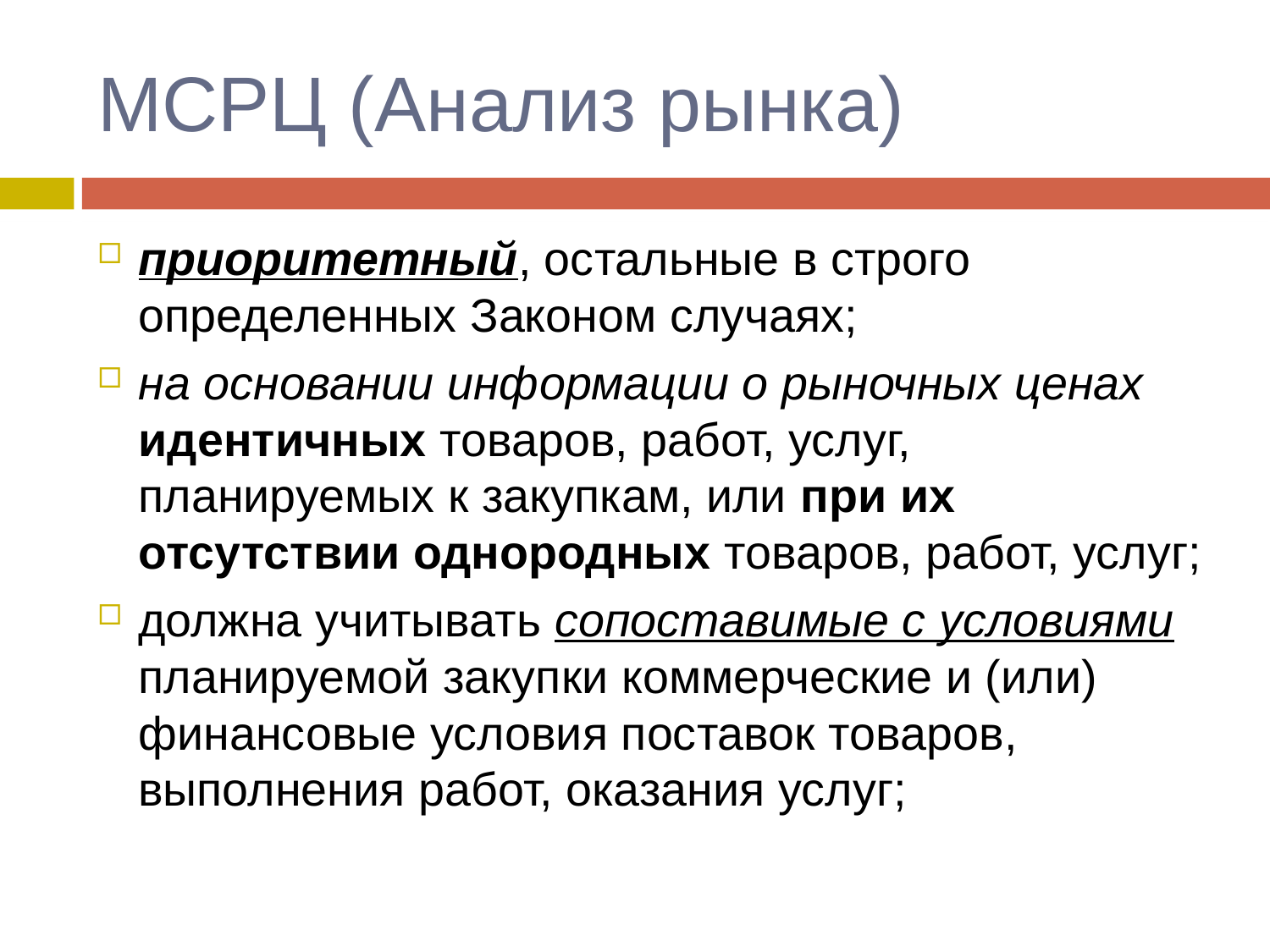

# МСРЦ (Анализ рынка)
приоритетный, остальные в строго определенных Законом случаях;
на основании информации о рыночных ценах идентичных товаров, работ, услуг, планируемых к закупкам, или при их отсутствии однородных товаров, работ, услуг;
должна учитывать сопоставимые с условиями планируемой закупки коммерческие и (или) финансовые условия поставок товаров, выполнения работ, оказания услуг;